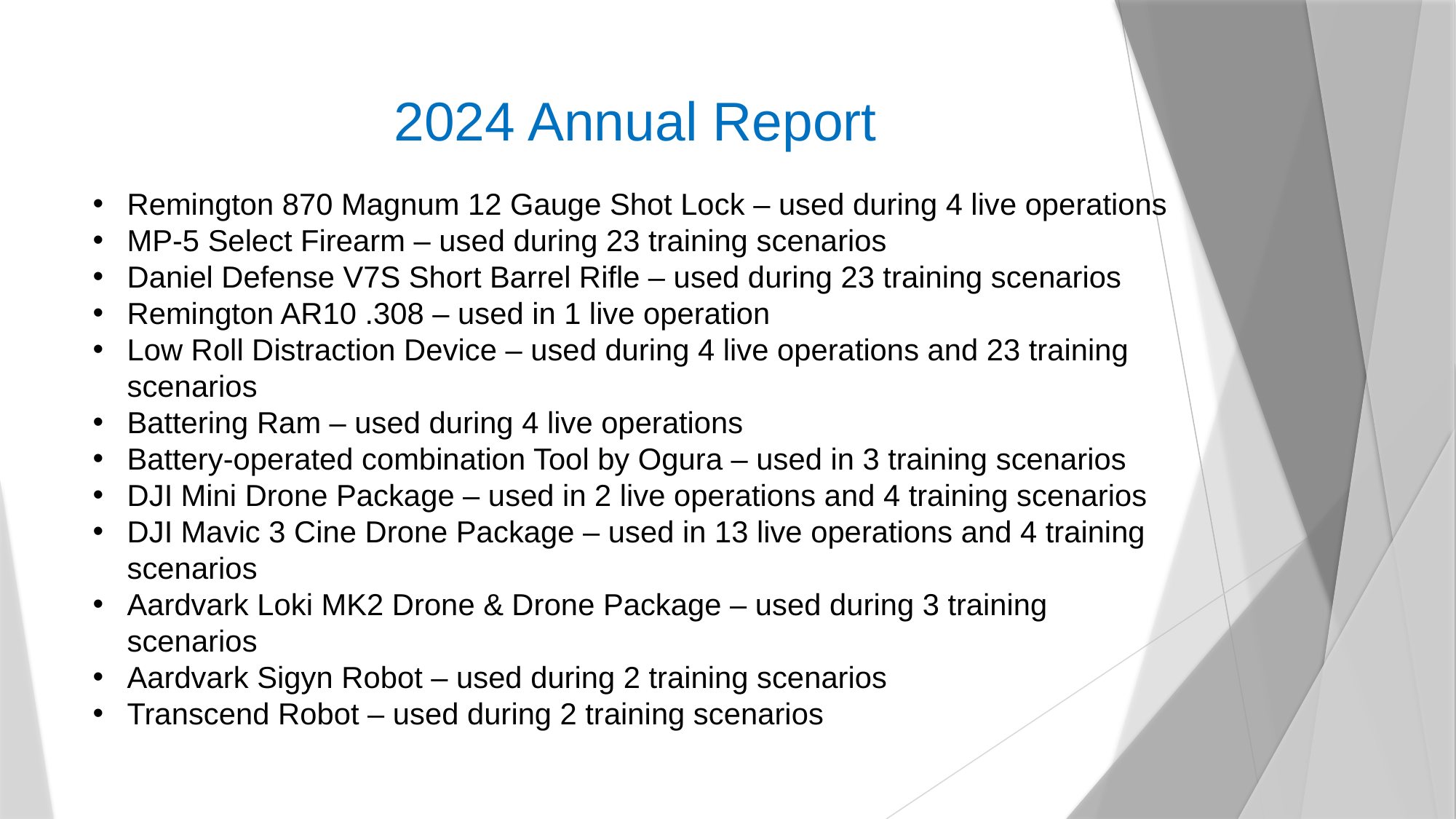

2024 Annual Report

Remington 870 Magnum 12 Gauge Shot Lock – used during 4 live operations
MP-5 Select Firearm – used during 23 training scenarios
Daniel Defense V7S Short Barrel Rifle – used during 23 training scenarios
Remington AR10 .308 – used in 1 live operation
Low Roll Distraction Device – used during 4 live operations and 23 training scenarios
Battering Ram – used during 4 live operations
Battery-operated combination Tool by Ogura – used in 3 training scenarios
DJI Mini Drone Package – used in 2 live operations and 4 training scenarios
DJI Mavic 3 Cine Drone Package – used in 13 live operations and 4 training scenarios
Aardvark Loki MK2 Drone & Drone Package – used during 3 training scenarios
Aardvark Sigyn Robot – used during 2 training scenarios
Transcend Robot – used during 2 training scenarios